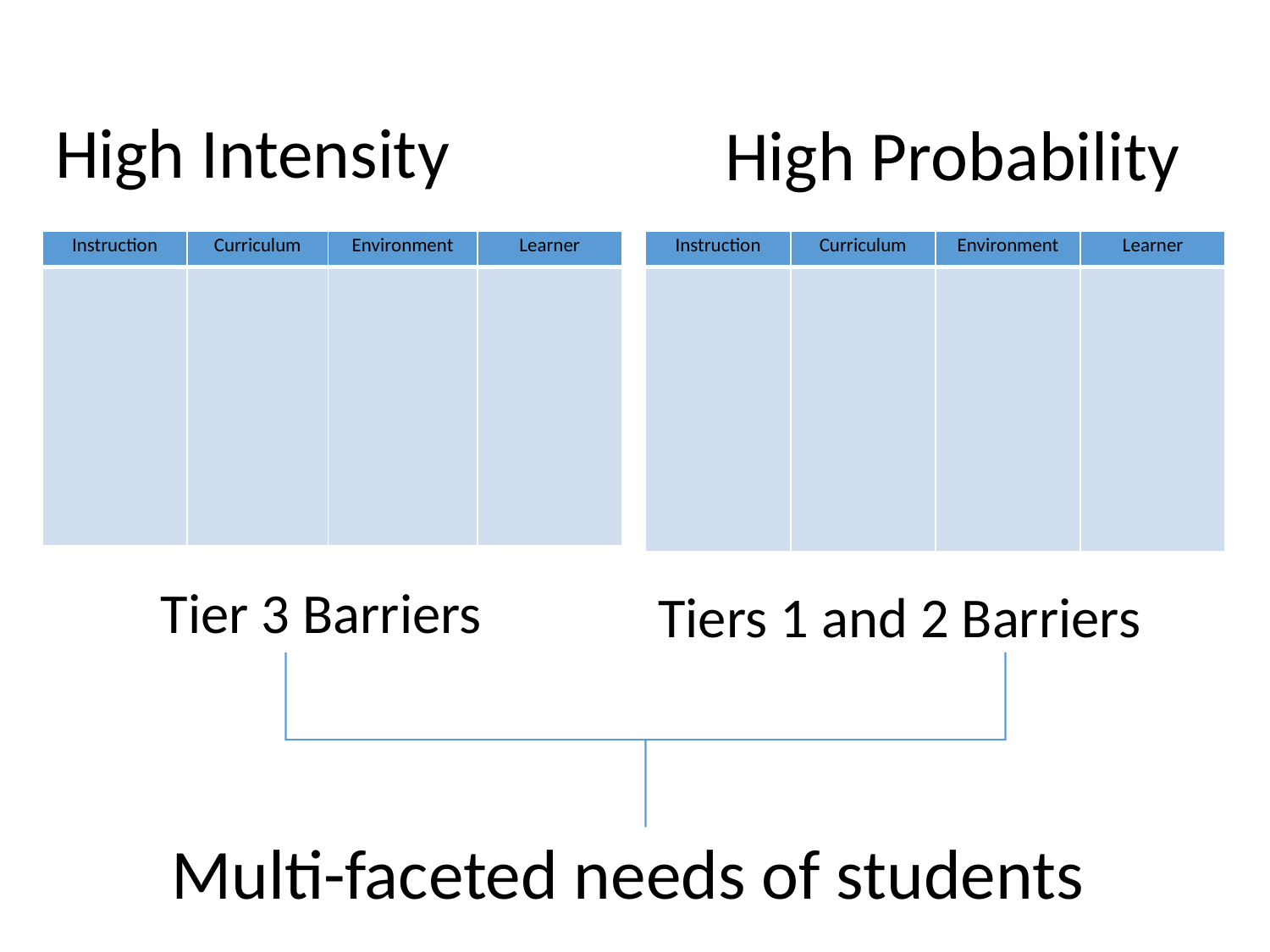

High Probability
# High Intensity
| Instruction | Curriculum | Environment | Learner |
| --- | --- | --- | --- |
|  |  |  |  |
| Instruction | Curriculum | Environment | Learner |
| --- | --- | --- | --- |
|  |  |  |  |

Tier 3 Barriers
Tiers 1 and 2 Barriers
Multi-faceted needs of students